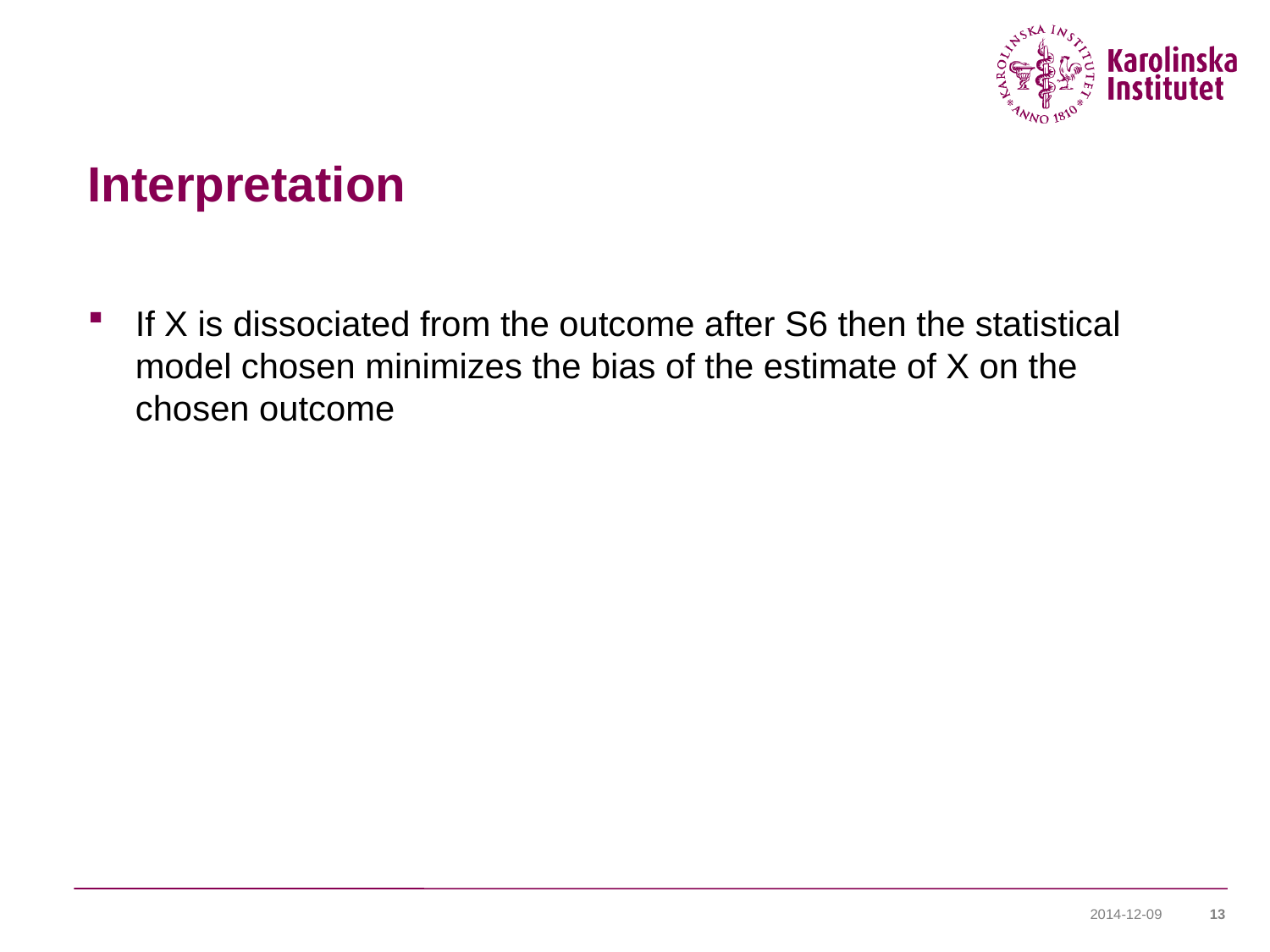

# Interpretation
If X is dissociated from the outcome after S6 then the statistical model chosen minimizes the bias of the estimate of X on the chosen outcome

2014-12-09
13